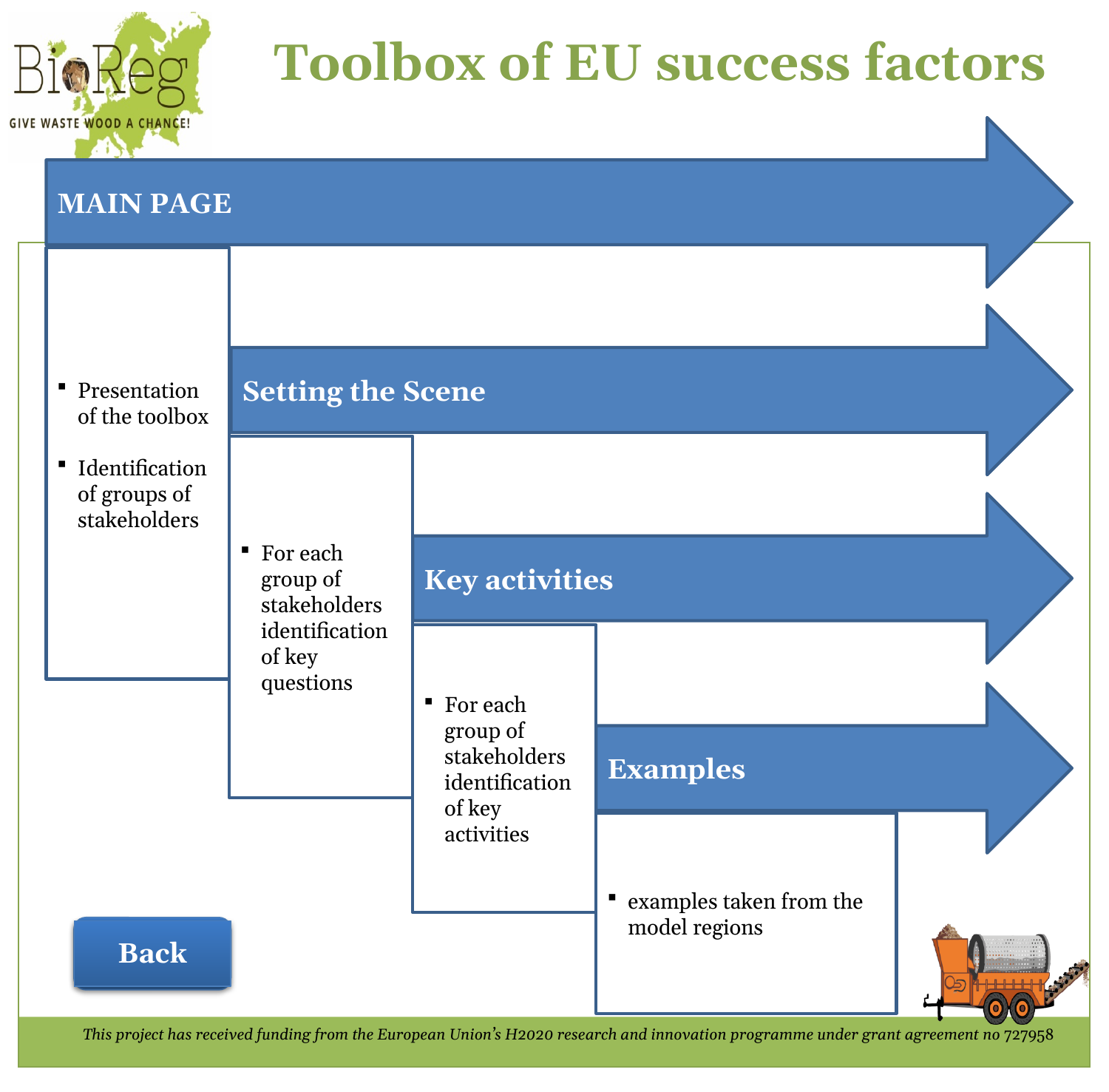

MAIN PAGE
Presentation of the toolbox

Identification of groups of stakeholders

Setting the Scene
For each group of stakeholders identification of key questions
Key activities
For each group of stakeholders identification of key activities
Examples
examples taken from the model regions

Back
This project has received funding from the European Union’s H2020 research and innovation programme under grant agreement no 727958